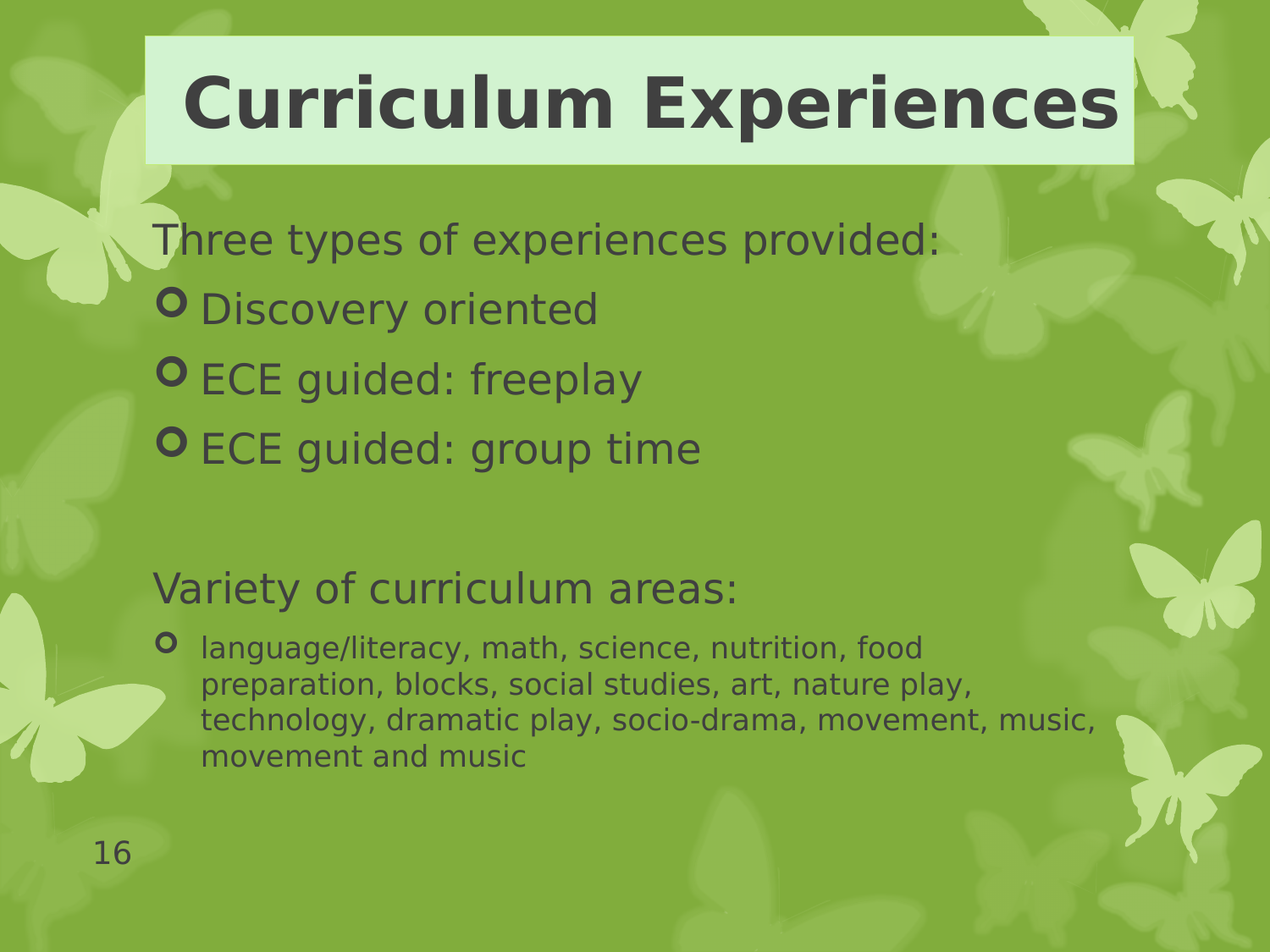

# Curriculum Experiences
Three types of experiences provided:
Discovery oriented
ECE guided: freeplay
ECE guided: group time

Variety of curriculum areas:
language/literacy, math, science, nutrition, food preparation, blocks, social studies, art, nature play, technology, dramatic play, socio-drama, movement, music, movement and music

16